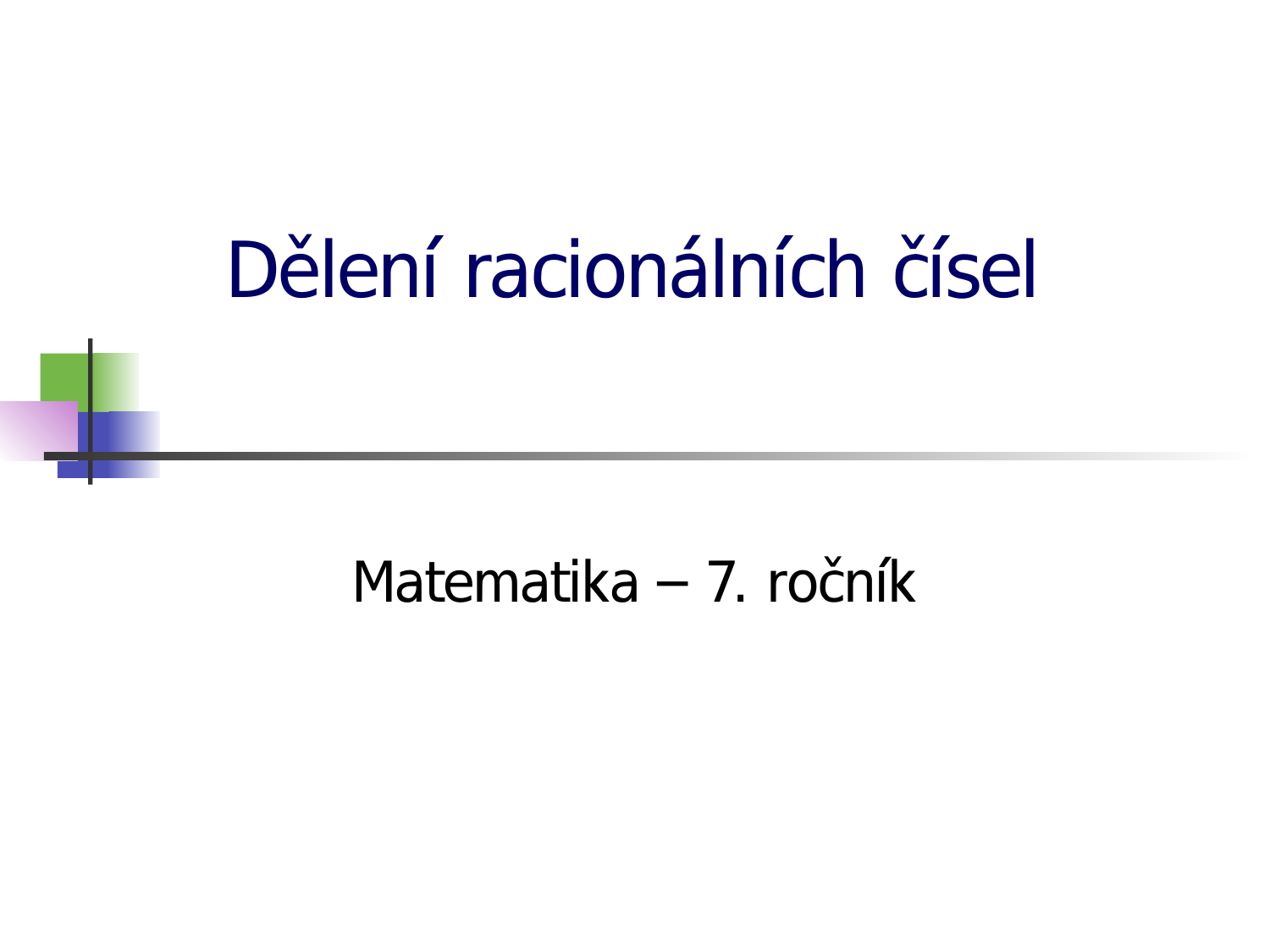

# Dělení racionálních čísel
Matematika – 7. ročník